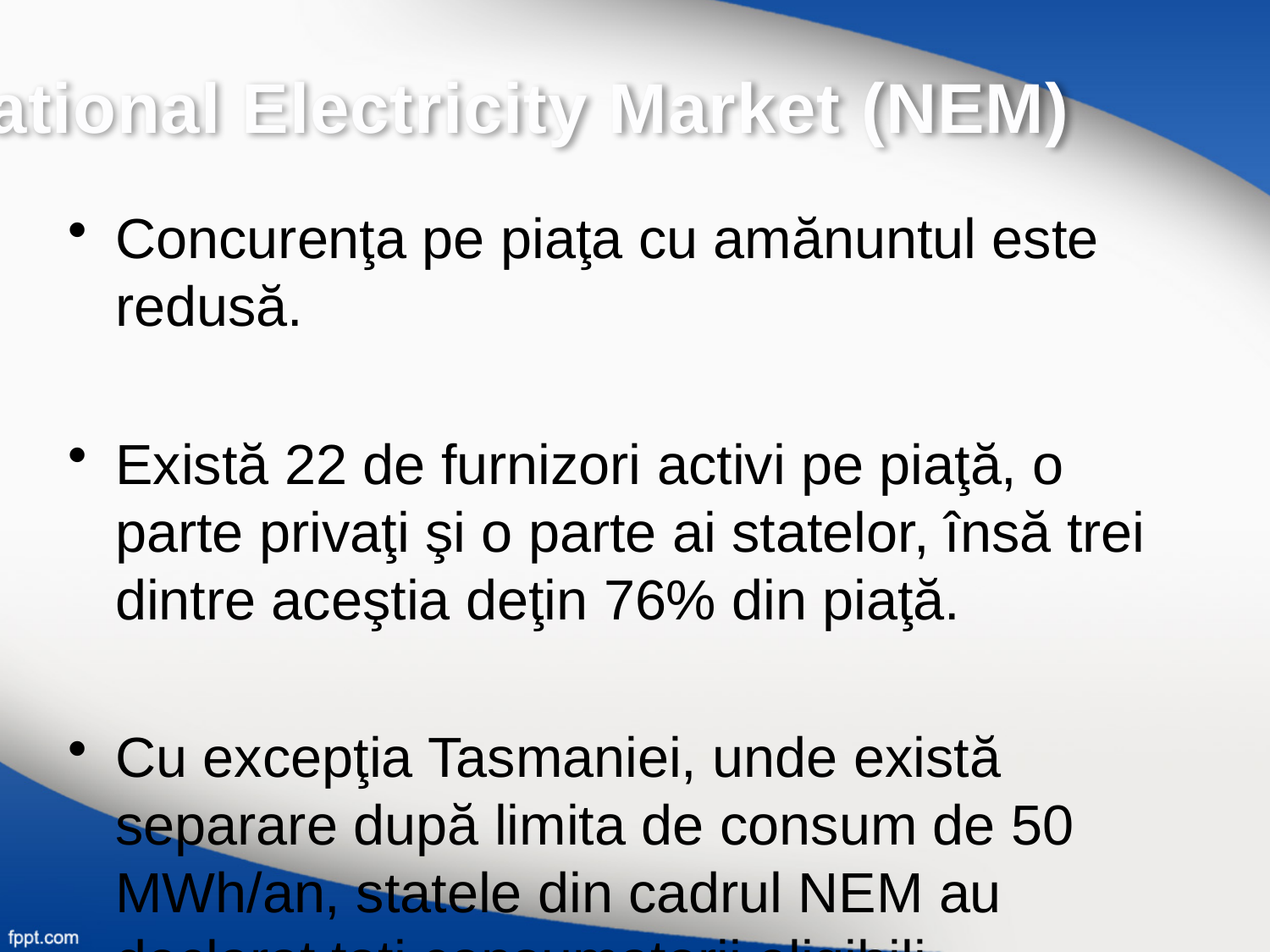

National Electricity Market (NEM)
Concurenţa pe piaţa cu amănuntul este redusă.

Există 22 de furnizori activi pe piaţă, o parte privaţi şi o parte ai statelor, însă trei dintre aceştia deţin 76% din piaţă.

Cu excepţia Tasmaniei, unde există separare după limita de consum de 50 MWh/an, statele din cadrul NEM au declarat toţi consumatorii eligibili (contestable).